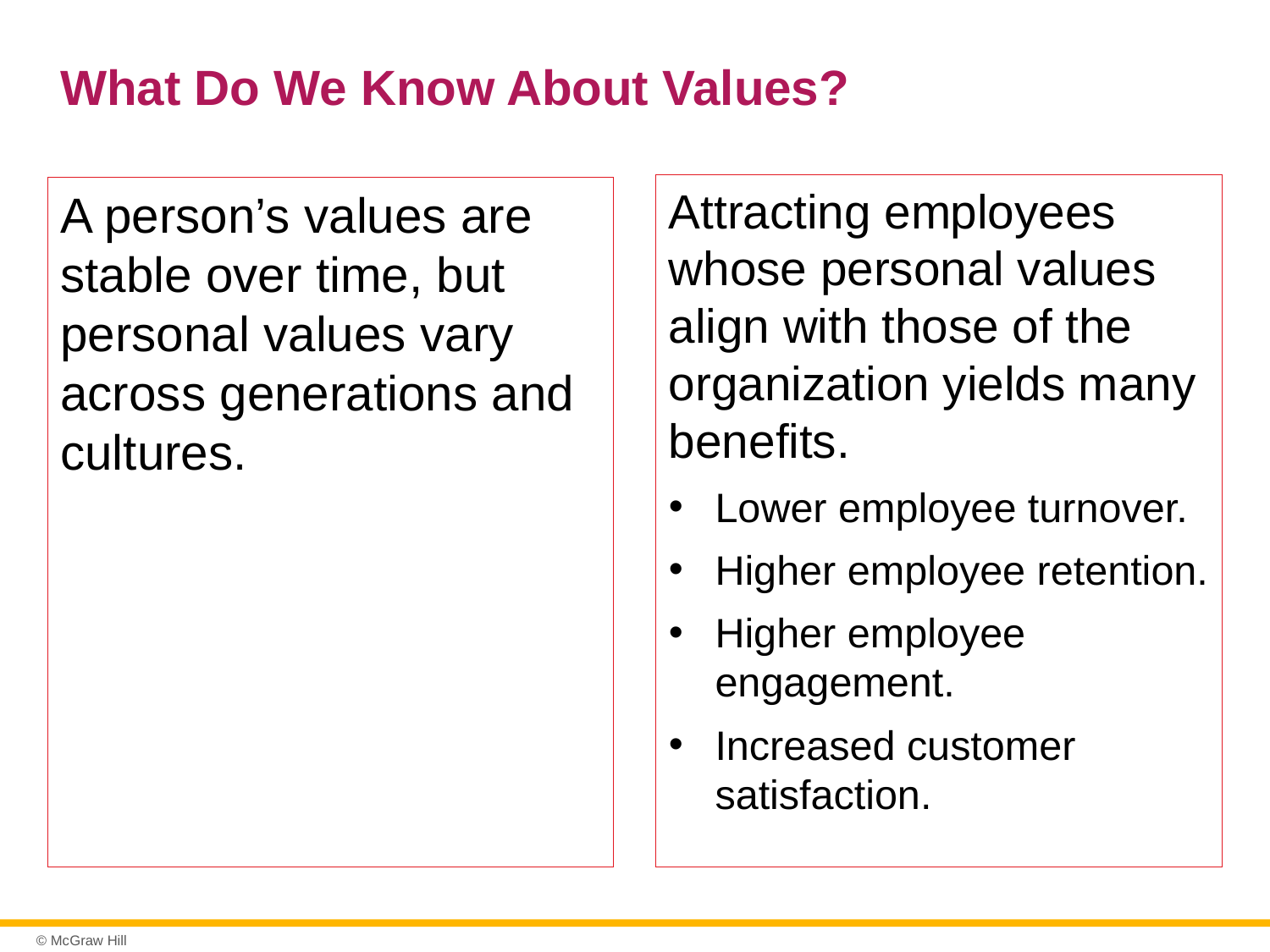

# What Do We Know About Values?
Attracting employees whose personal values align with those of the organization yields many benefits.
Lower employee turnover.
Higher employee retention.
Higher employee engagement.
Increased customer satisfaction.
A person’s values are stable over time, but personal values vary across generations and cultures.